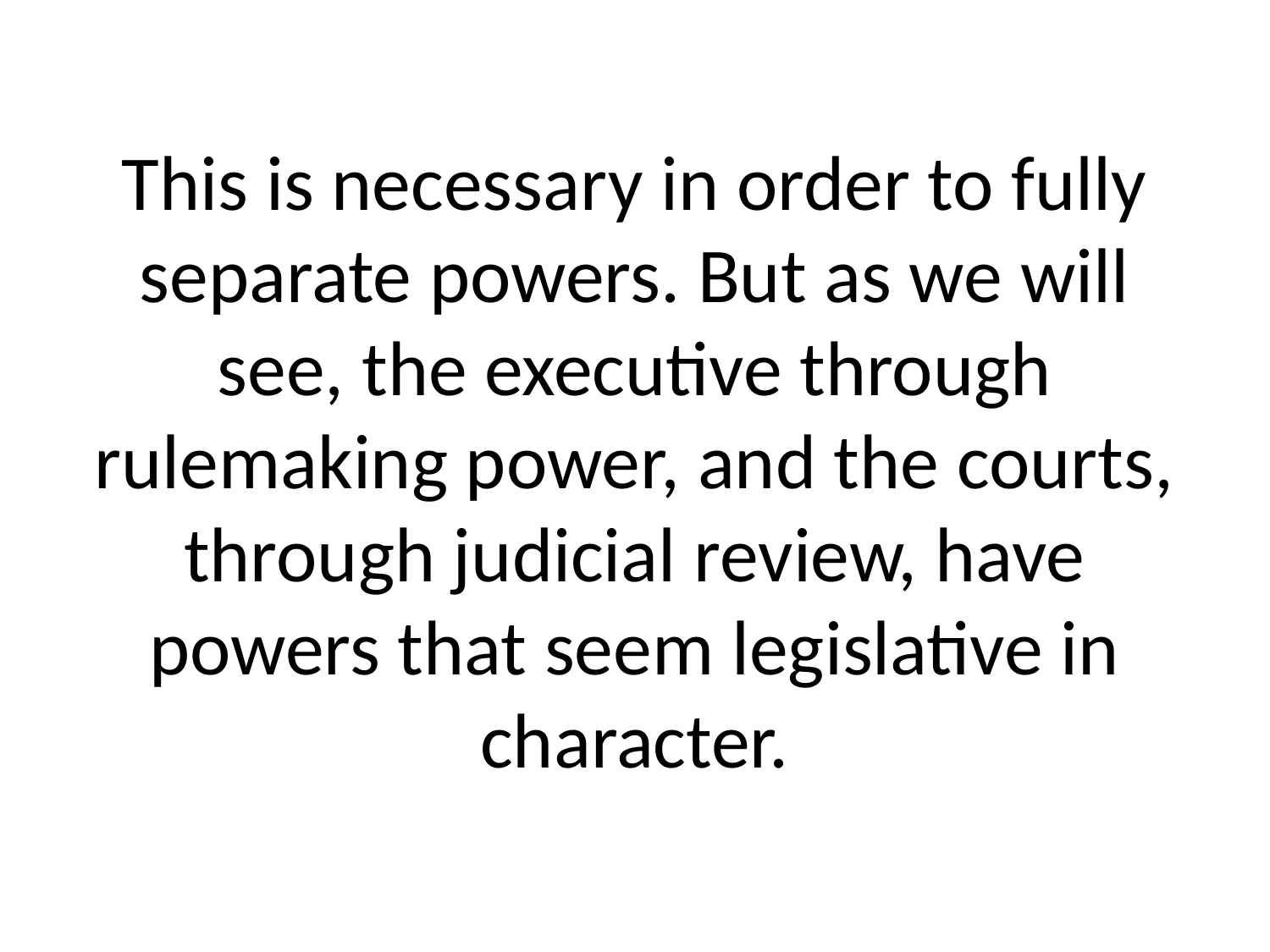

# This is necessary in order to fully separate powers. But as we will see, the executive through rulemaking power, and the courts, through judicial review, have powers that seem legislative in character.